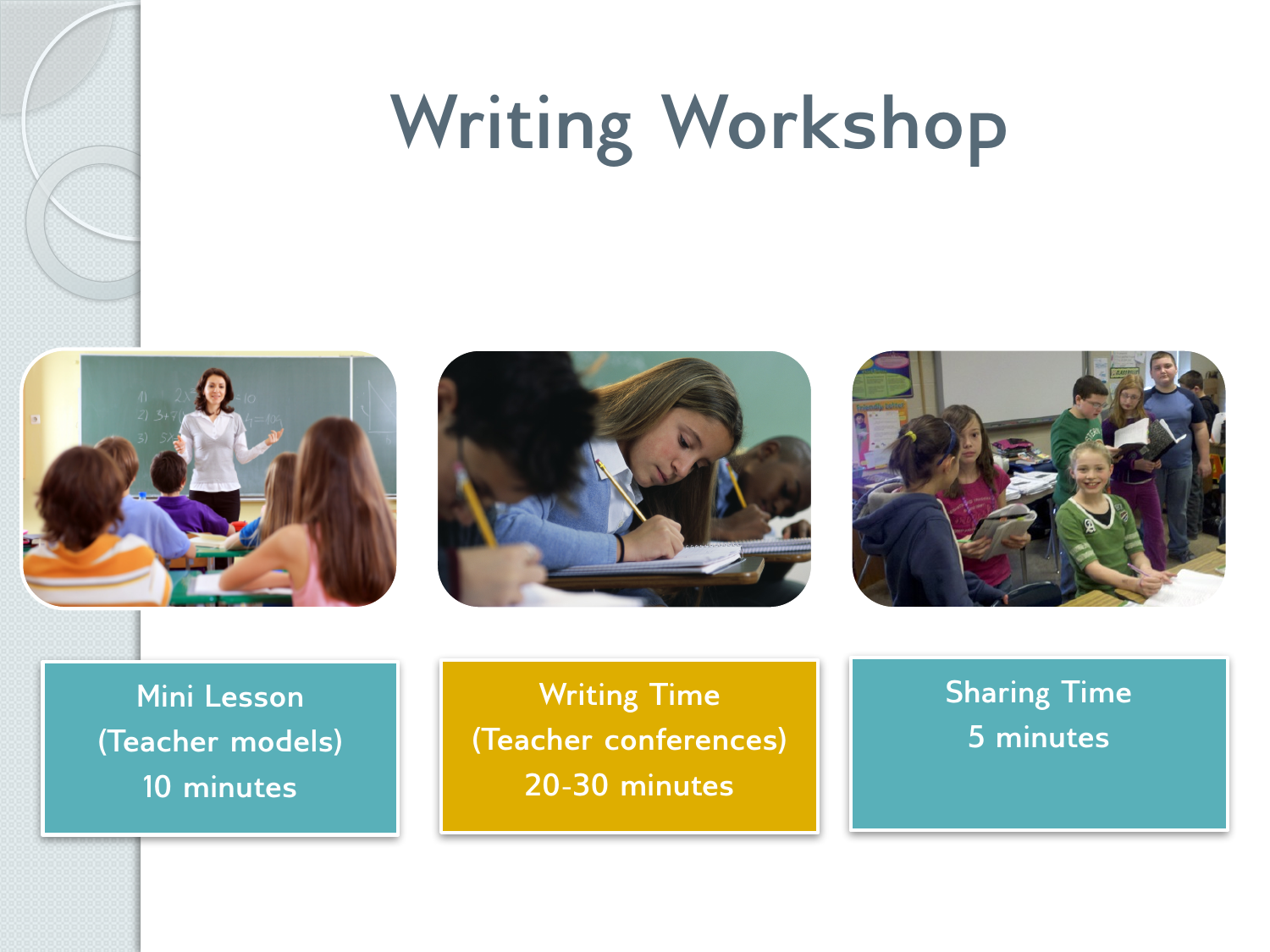

# Writing Workshop
Mini Lesson
(Teacher models)
10 minutes
Writing Time
(Teacher conferences)
20-30 minutes

Sharing Time
5 minutes